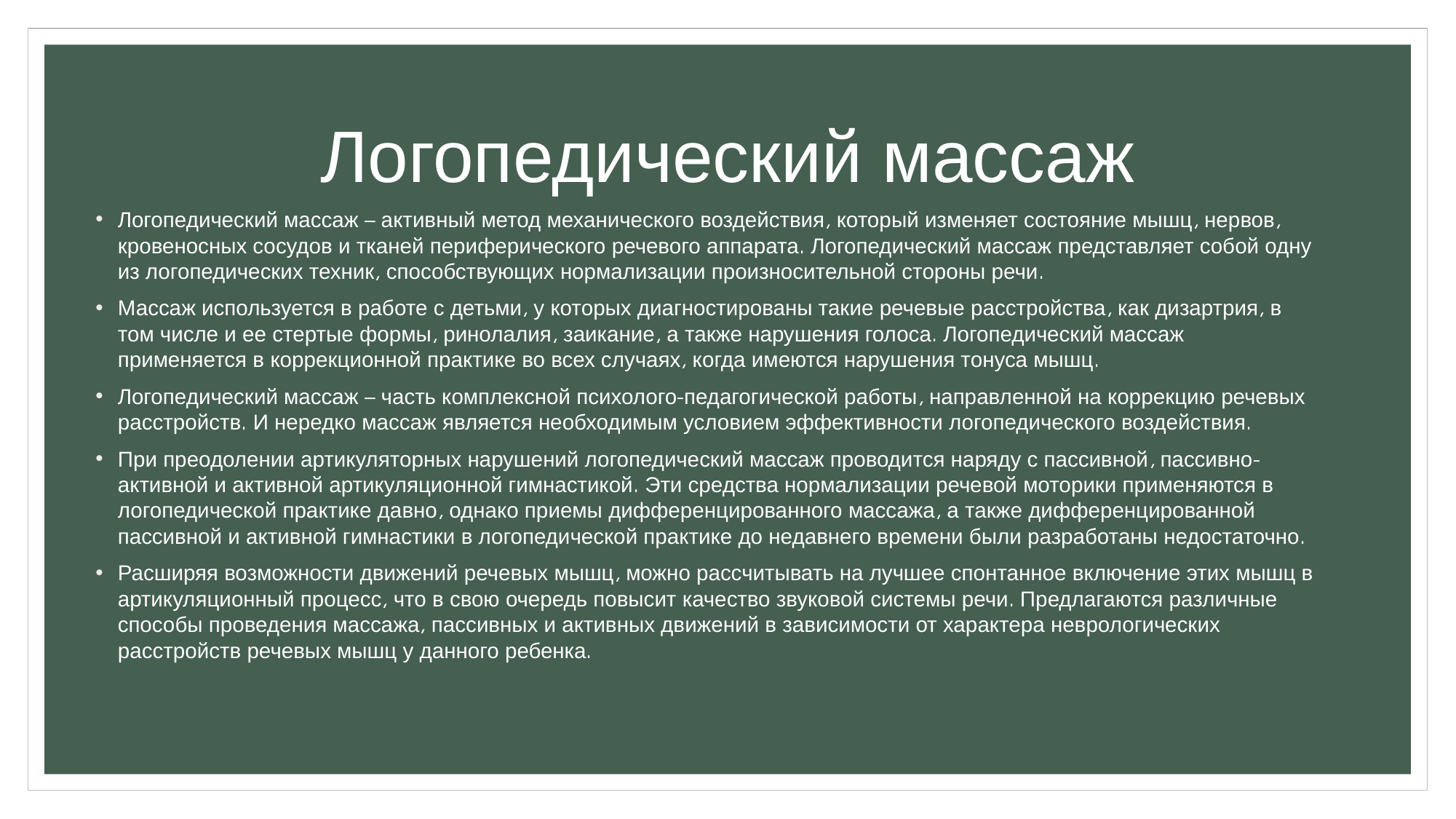

# Логопедический массаж
Логопедический массаж – активный метод механического воздействия, который изменяет состояние мышц, нервов, кровеносных сосудов и тканей периферического речевого аппарата. Логопедический массаж представляет собой одну из логопедических техник, способствующих нормализации произносительной стороны речи.
Массаж используется в работе с детьми, у которых диагностированы такие речевые расстройства, как дизартрия, в том числе и ее стертые формы, ринолалия, заикание, а также нарушения голоса. Логопедический массаж применяется в коррекционной практике во всех случаях, когда имеются нарушения тонуса мышц.
Логопедический массаж – часть комплексной психолого-педагогической работы, направленной на коррекцию речевых расстройств. И нередко массаж является необходимым условием эффективности логопедического воздействия.
При преодолении артикуляторных нарушений логопедический массаж проводится наряду с пассивной, пассивно-активной и активной артикуляционной гимнастикой. Эти средства нормализации речевой моторики применяются в логопедической практике давно, однако приемы дифференцированного массажа, а также дифференцированной пассивной и активной гимнастики в логопедической практике до недавнего времени были разработаны недостаточно.
Расширяя возможности движений речевых мышц, можно рассчитывать на лучшее спонтанное включение этих мышц в артикуляционный процесс, что в свою очередь повысит качество звуковой системы речи. Предлагаются различные способы проведения массажа, пассивных и активных движений в зависимости от характера неврологических расстройств речевых мышц у данного ребенка.